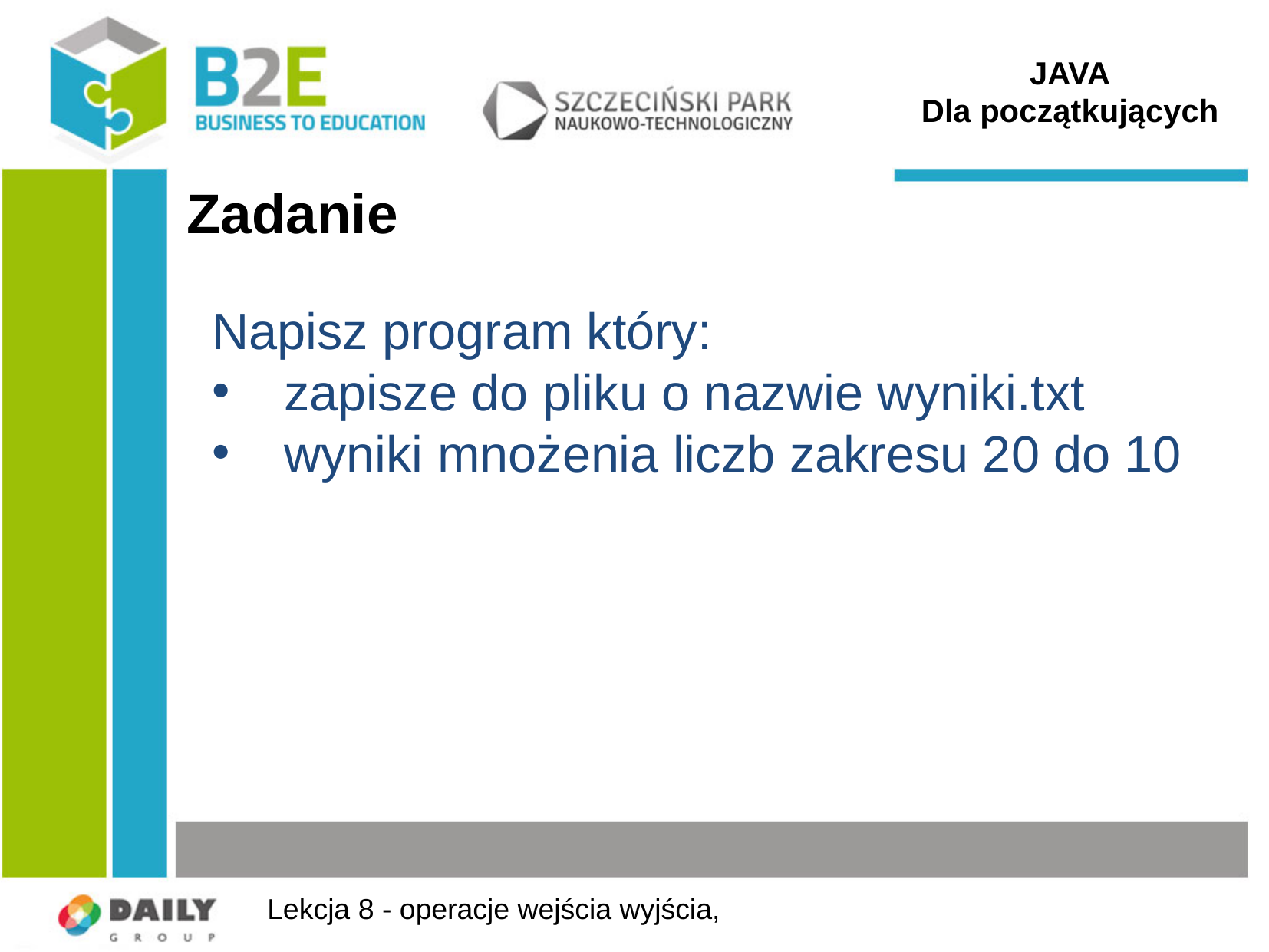

JAVA
Dla początkujących
# Zadanie
Napisz program który:
zapisze do pliku o nazwie wyniki.txt
wyniki mnożenia liczb zakresu 20 do 10

Lekcja 8 - operacje wejścia wyjścia,